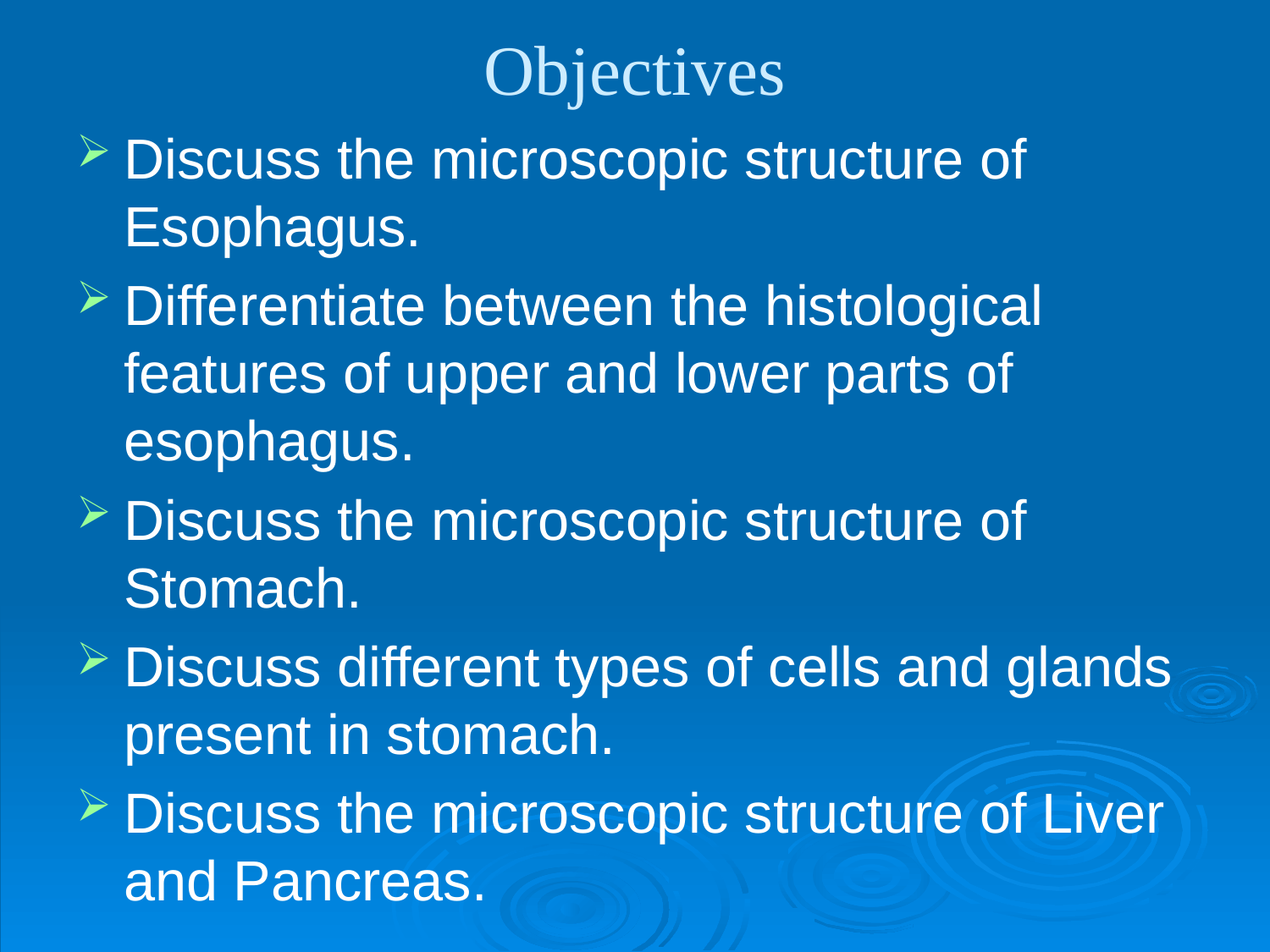

# Objectives
Discuss the microscopic structure of Esophagus.
Differentiate between the histological features of upper and lower parts of esophagus.
Discuss the microscopic structure of Stomach.
Discuss different types of cells and glands  present in stomach.
Discuss the microscopic structure of Liver and Pancreas.